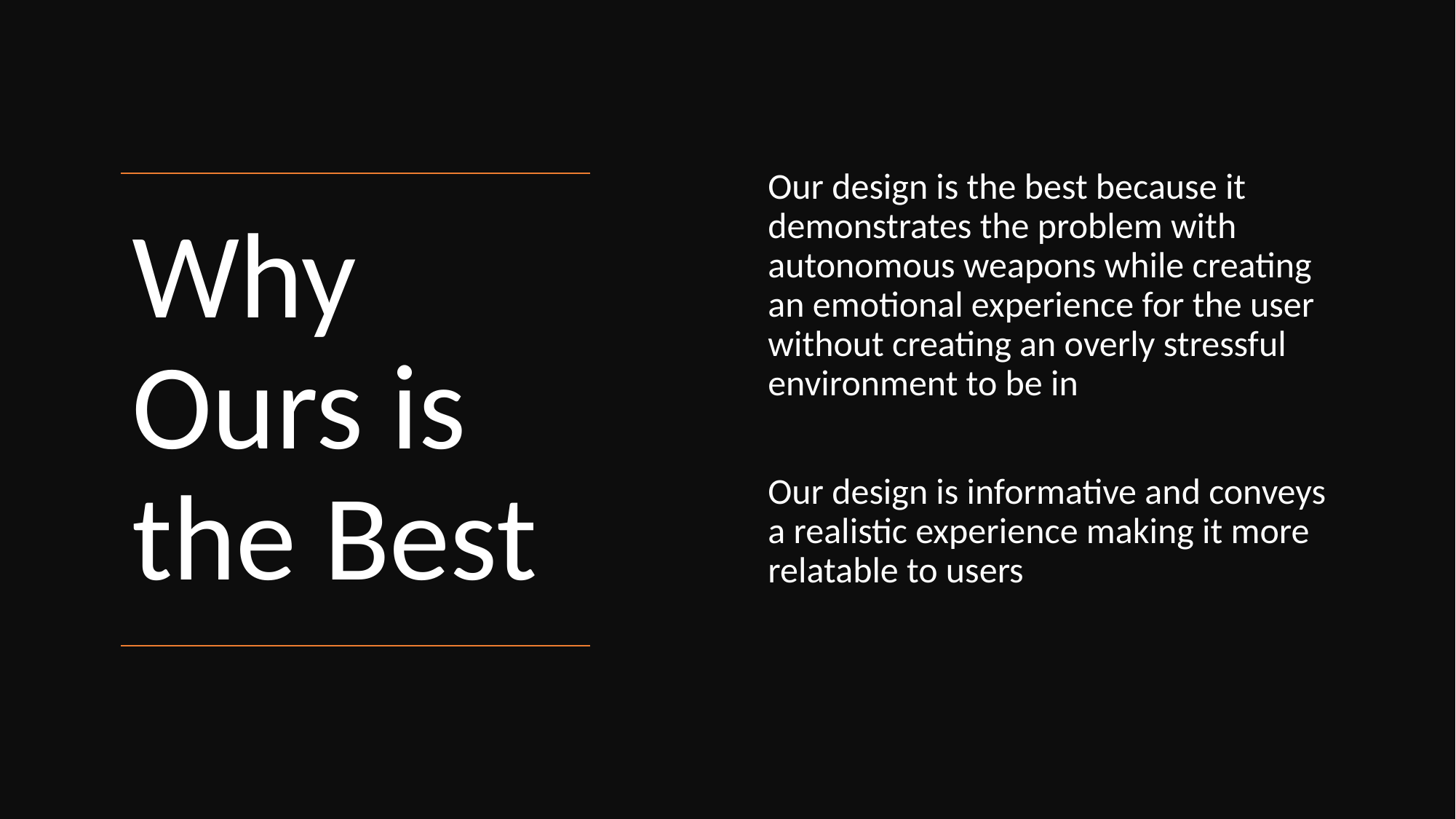

Our design is the best because it demonstrates the problem with autonomous weapons while creating an emotional experience for the user without creating an overly stressful environment to be in

Our design is informative and conveys a realistic experience making it more relatable to users

# Why Ours is the Best